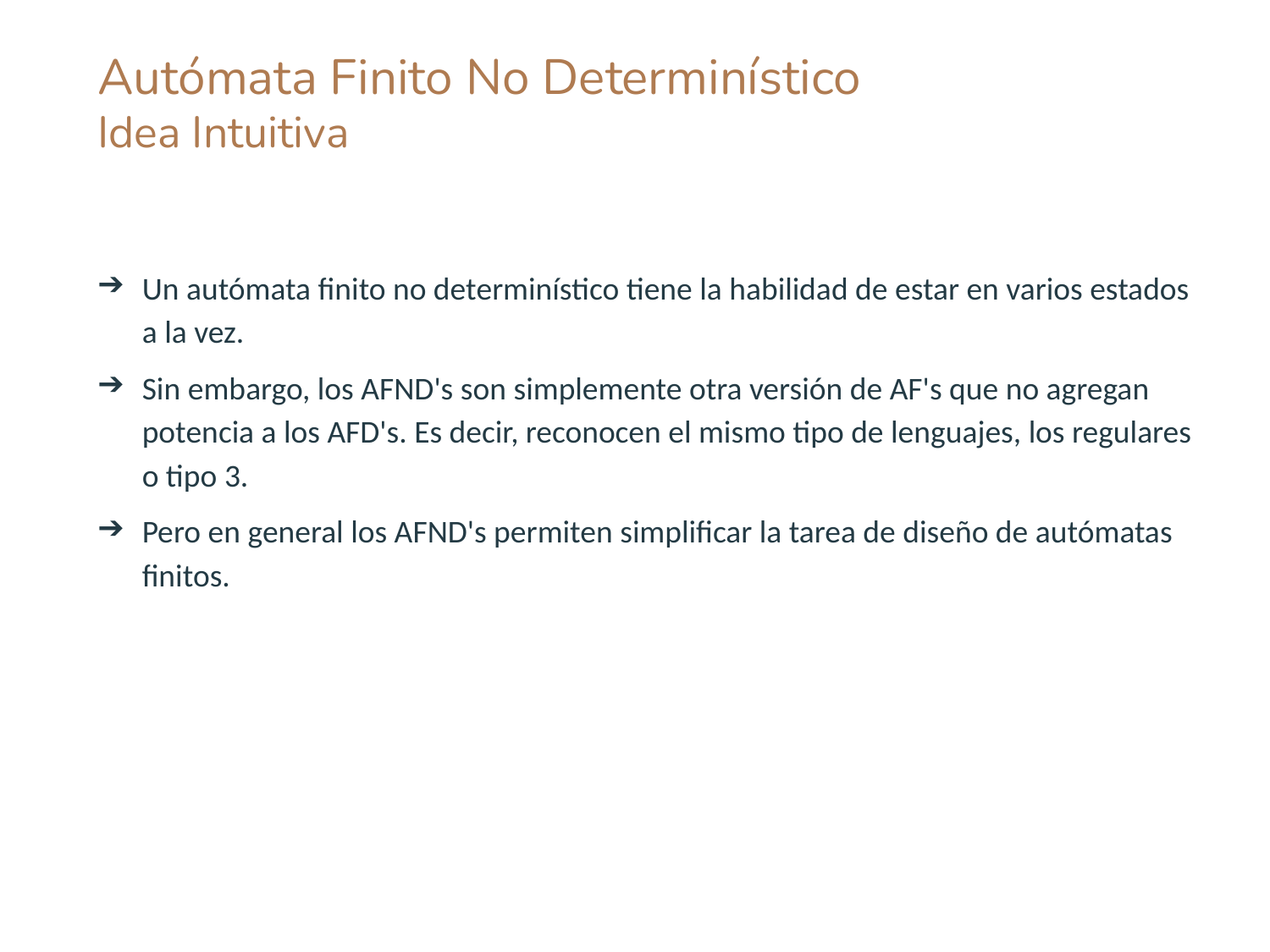

# Autómata Finito No Determinístico Idea Intuitiva
Un autómata finito no determinístico tiene la habilidad de estar en varios estados a la vez.
Sin embargo, los AFND's son simplemente otra versión de AF's que no agregan potencia a los AFD's. Es decir, reconocen el mismo tipo de lenguajes, los regulares o tipo 3.
Pero en general los AFND's permiten simplificar la tarea de diseño de autómatas finitos.